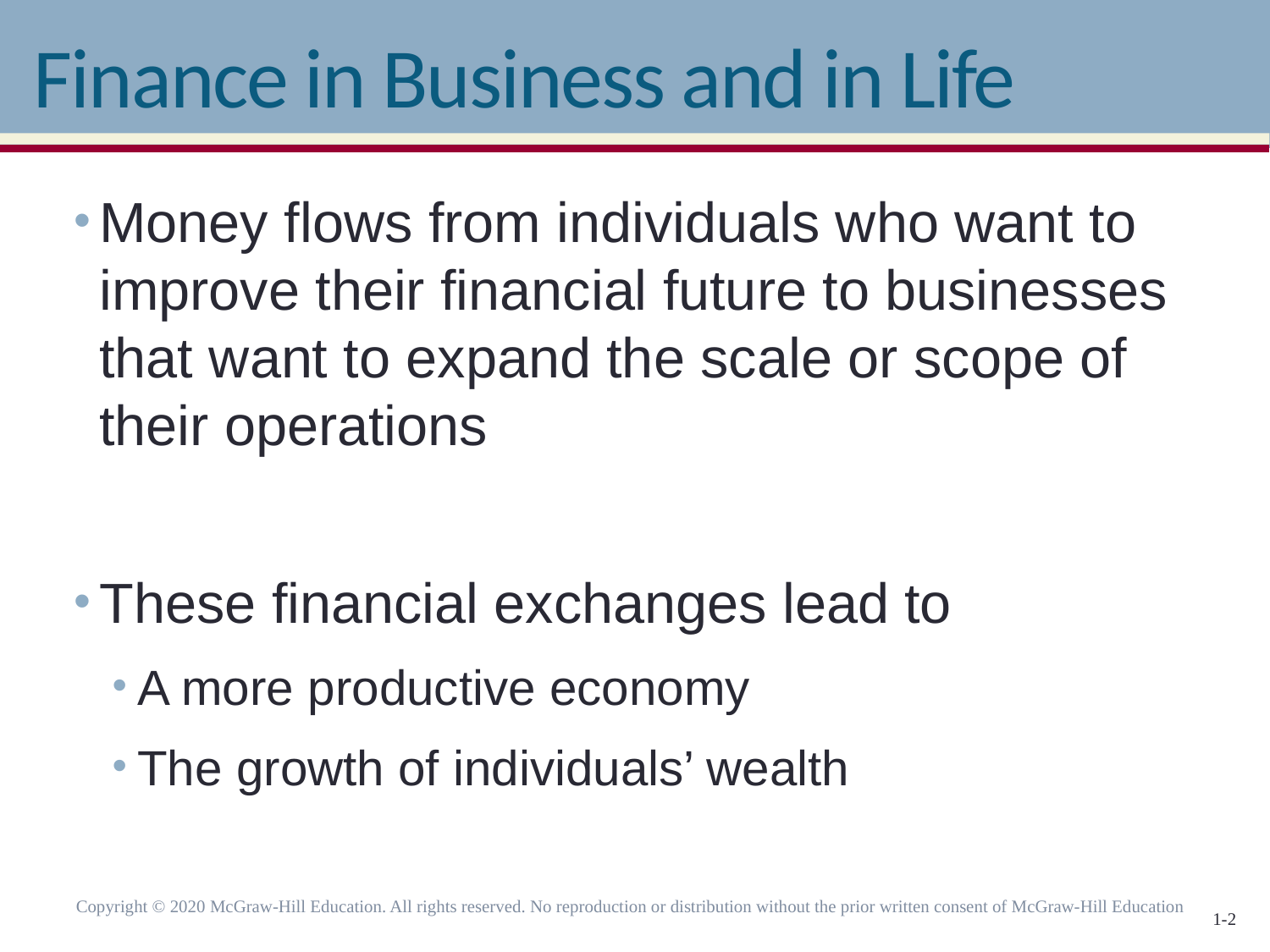

# Finance in Business and in Life
Money flows from individuals who want to improve their financial future to businesses that want to expand the scale or scope of their operations

These financial exchanges lead to
A more productive economy
The growth of individuals’ wealth
Copyright © 2020 McGraw-Hill Education. All rights reserved. No reproduction or distribution without the prior written consent of McGraw-Hill Education